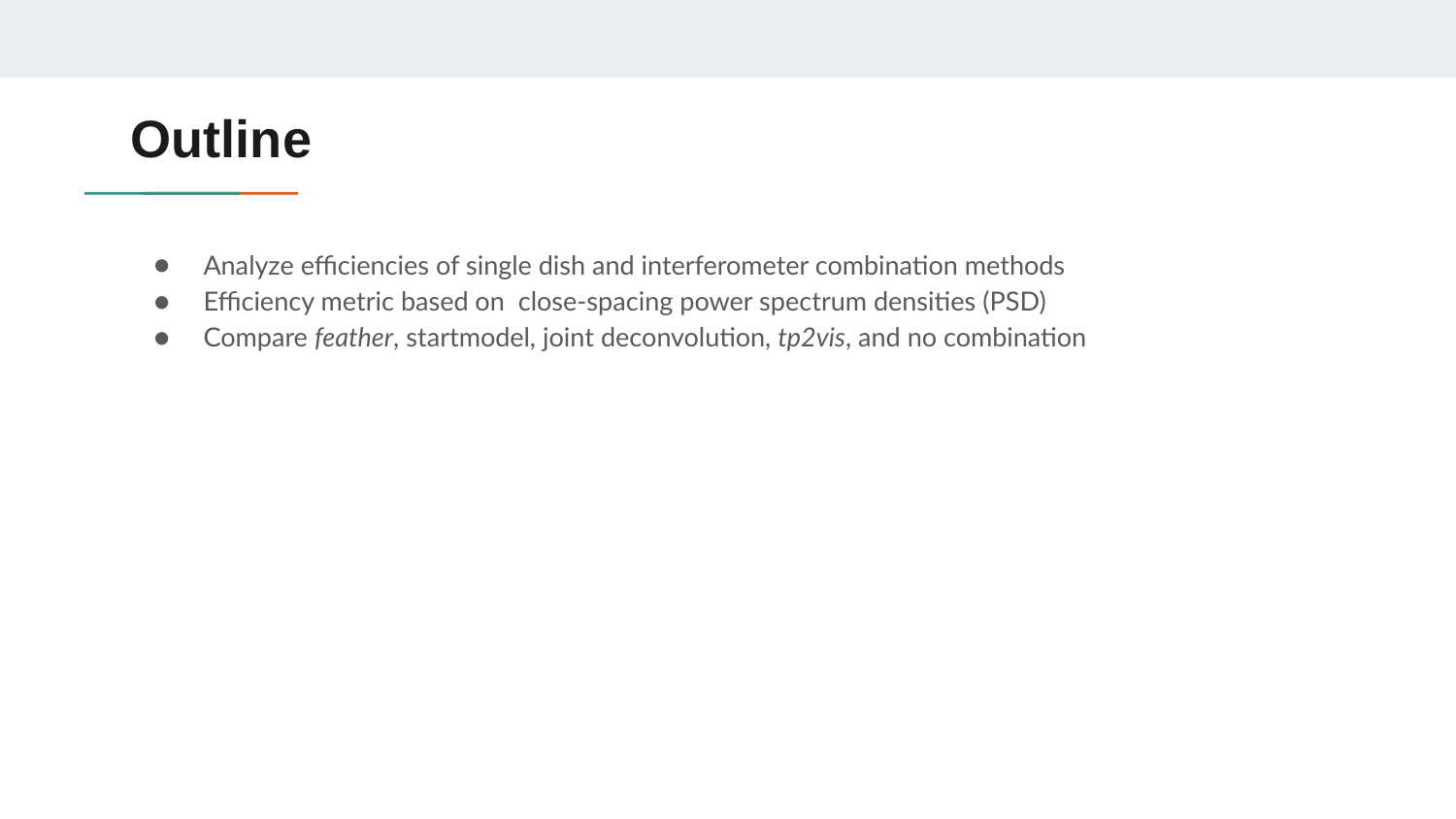

# Outline
Analyze efficiencies of single dish and interferometer combination methods
Efficiency metric based on  close-spacing power spectrum densities (PSD)
Compare feather, startmodel, joint deconvolution, tp2vis, and no combination